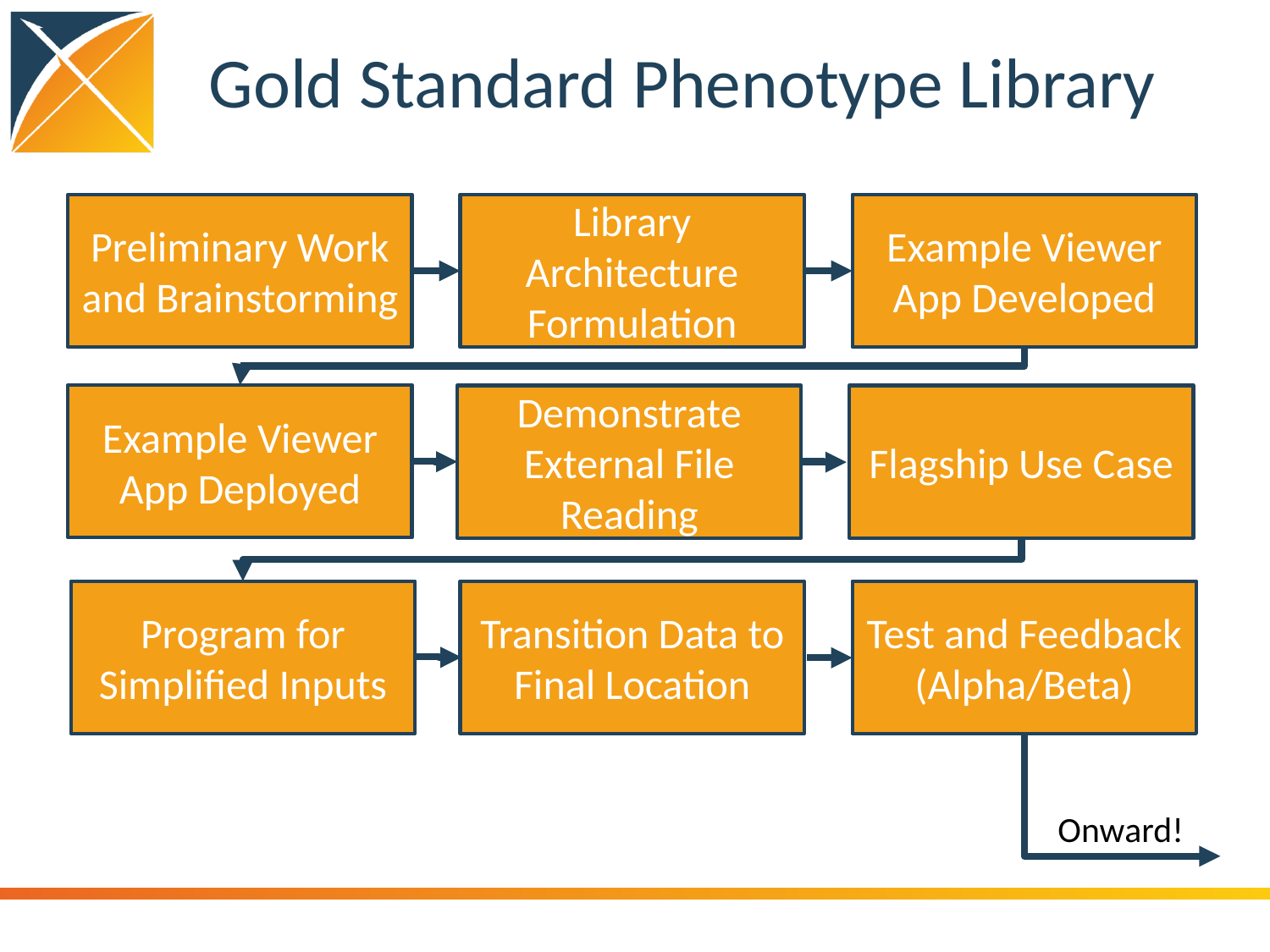

# Gold Standard Phenotype Library
Preliminary Work and Brainstorming
Example Viewer App Developed
Library Architecture Formulation
Example Viewer App Deployed
Demonstrate External File Reading
Flagship Use Case
Program for Simplified Inputs
Test and Feedback (Alpha/Beta)
Transition Data to Final Location
Onward!